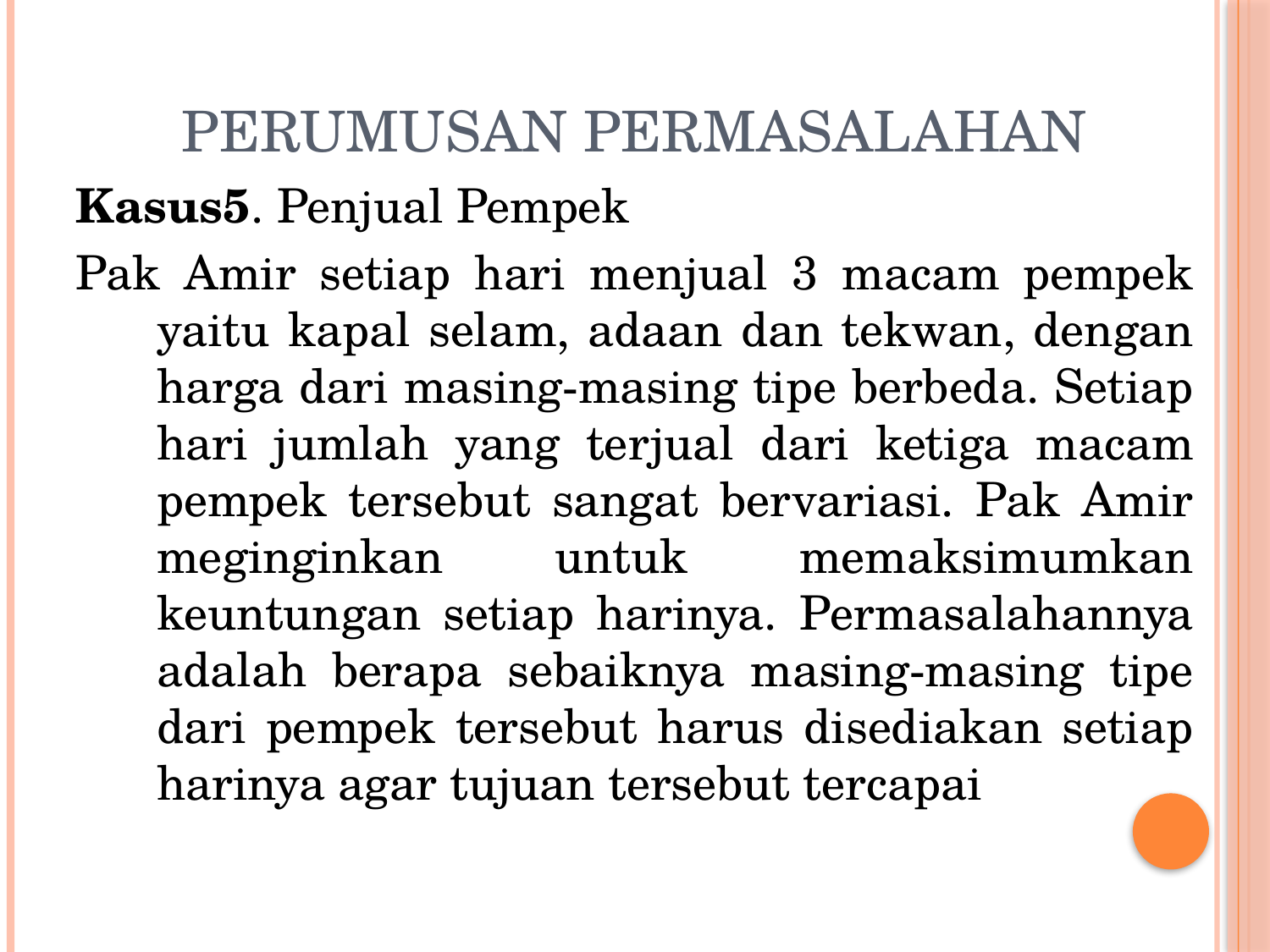

# Perumusan Permasalahan
Kasus5. Penjual Pempek
Pak Amir setiap hari menjual 3 macam pempek yaitu kapal selam, adaan dan tekwan, dengan harga dari masing-masing tipe berbeda. Setiap hari jumlah yang terjual dari ketiga macam pempek tersebut sangat bervariasi. Pak Amir meginginkan untuk memaksimumkan keuntungan setiap harinya. Permasalahannya adalah berapa sebaiknya masing-masing tipe dari pempek tersebut harus disediakan setiap harinya agar tujuan tersebut tercapai